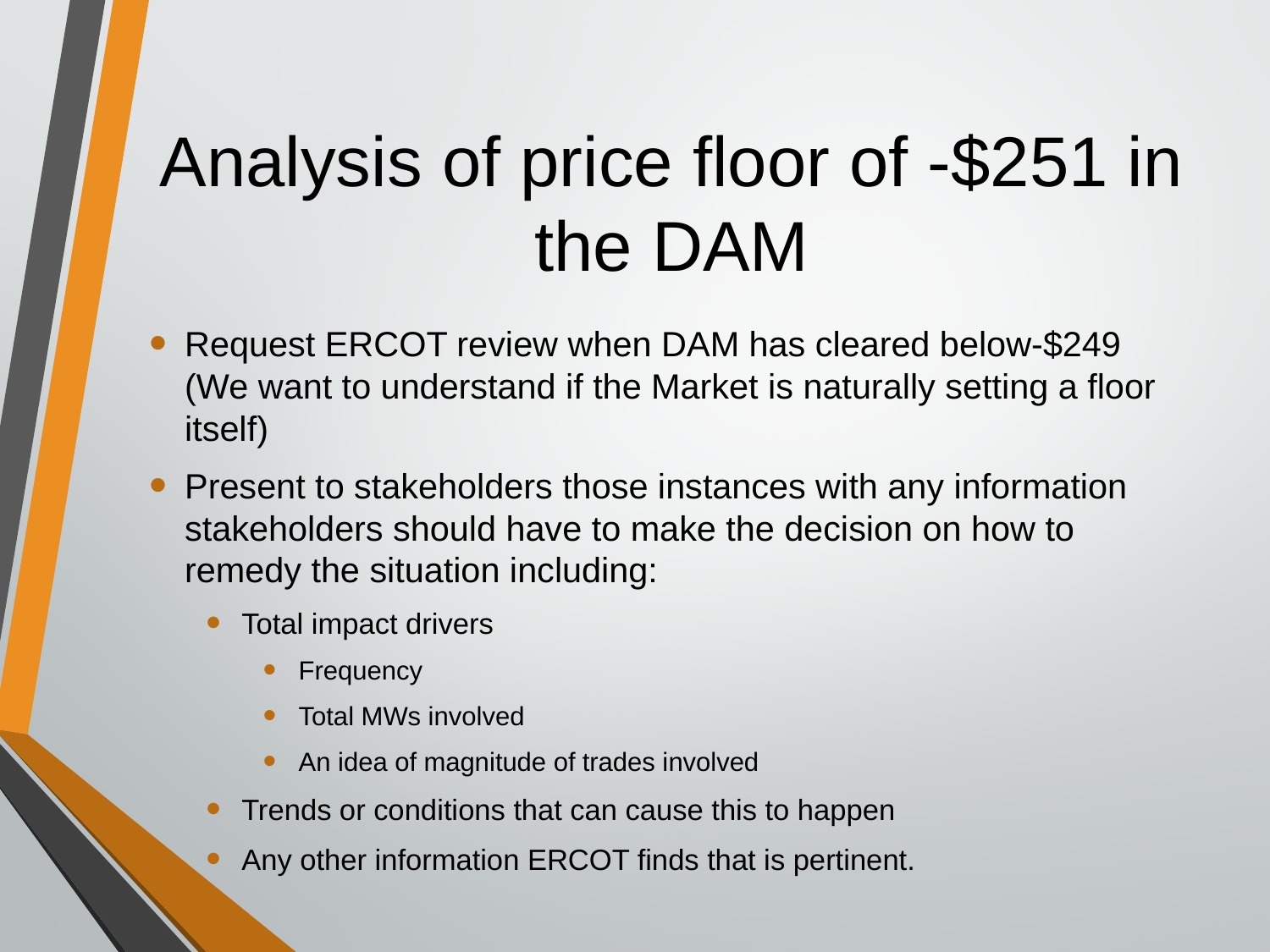

# Analysis of price floor of -$251 in the DAM
Request ERCOT review when DAM has cleared below-$249 (We want to understand if the Market is naturally setting a floor itself)
Present to stakeholders those instances with any information stakeholders should have to make the decision on how to remedy the situation including:
Total impact drivers
Frequency
Total MWs involved
An idea of magnitude of trades involved
Trends or conditions that can cause this to happen
Any other information ERCOT finds that is pertinent.